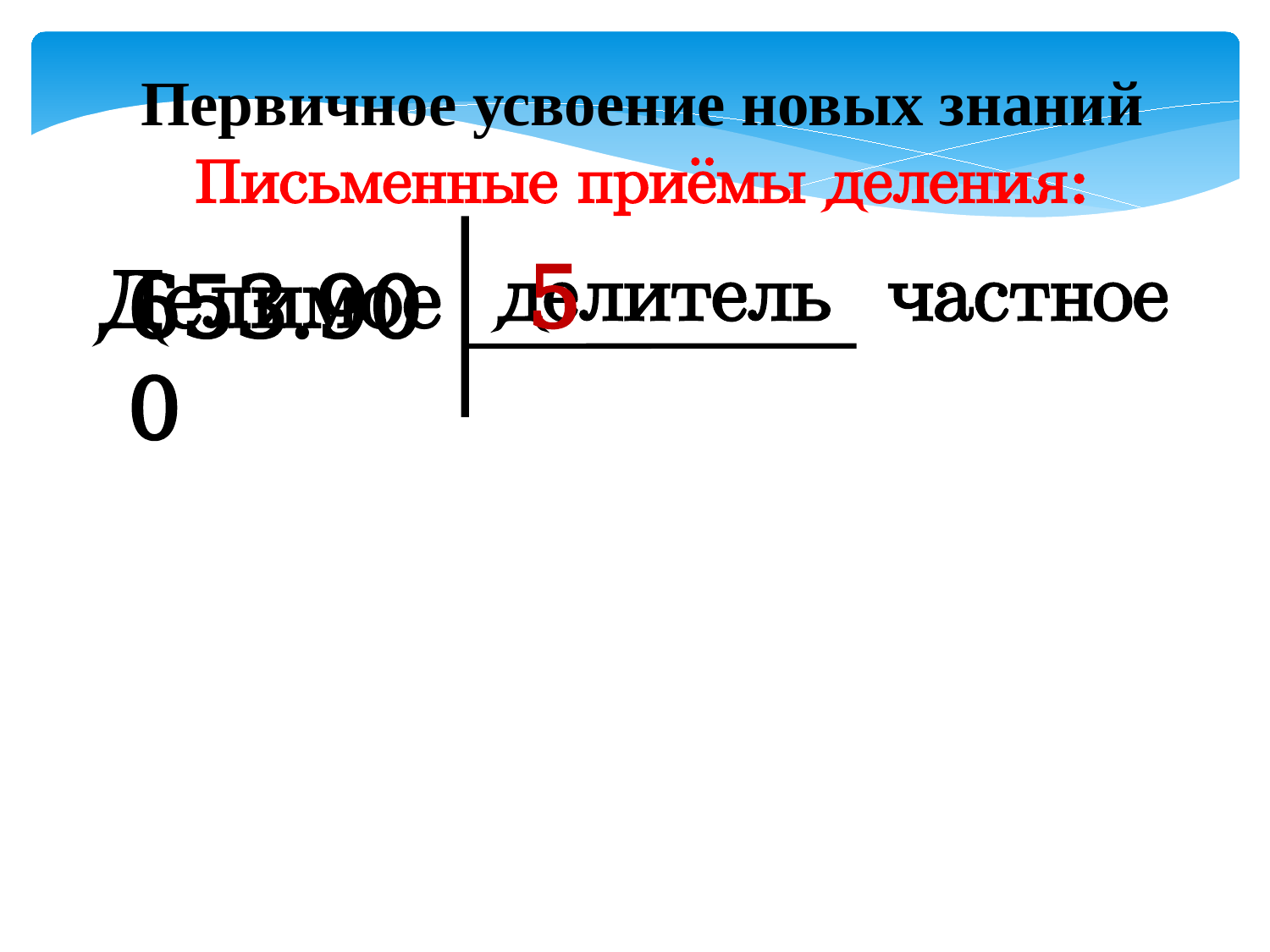

Первичное усвоение новых знаний
Письменные приёмы деления:

Делимое
делитель
5
частное
653.900